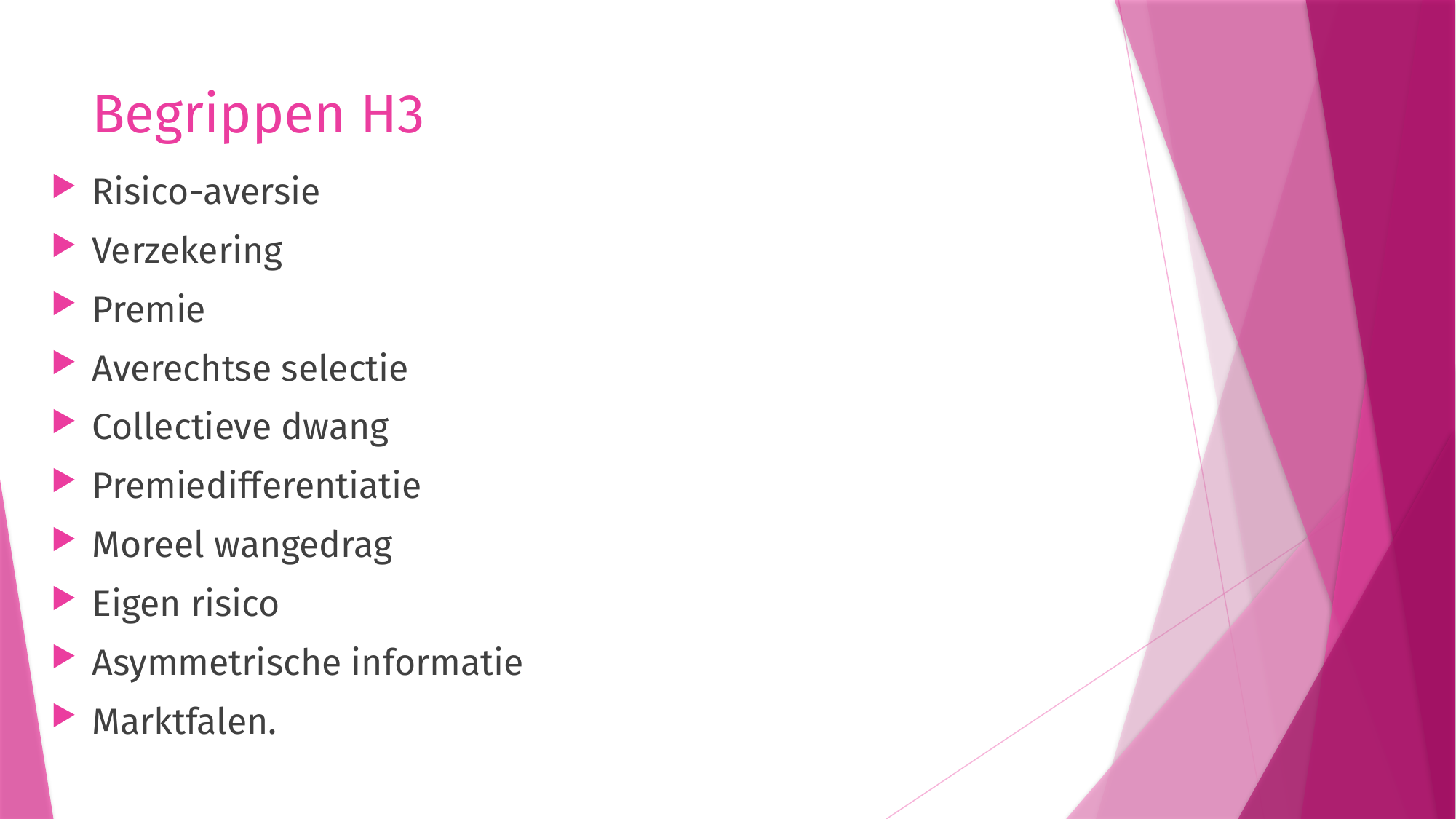

# Begrippen H3
Risico-aversie
Verzekering
Premie
Averechtse selectie
Collectieve dwang
Premiedifferentiatie
Moreel wangedrag
Eigen risico
Asymmetrische informatie
Marktfalen.